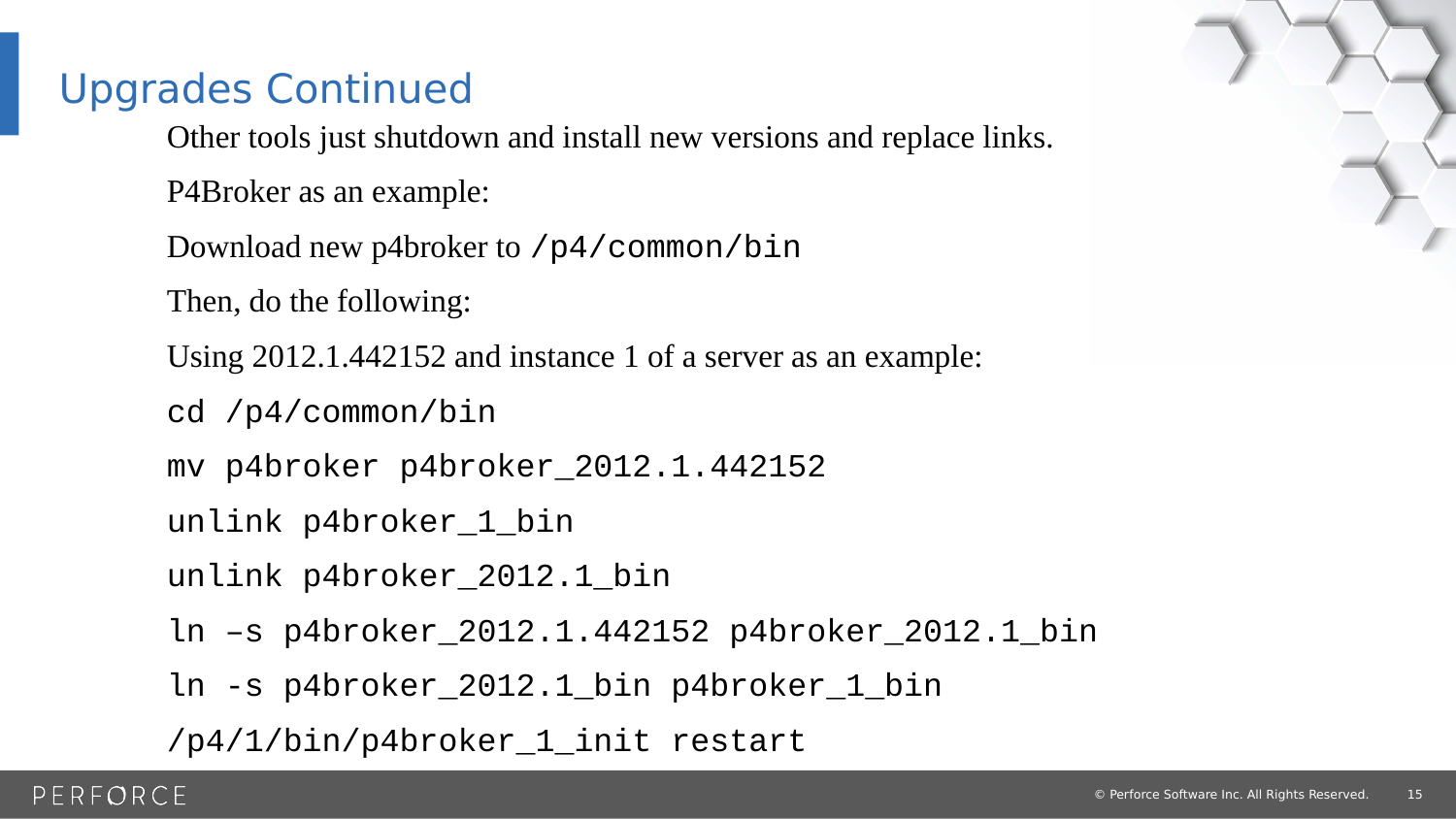

# Upgrades Continued
Other tools just shutdown and install new versions and replace links.
P4Broker as an example:
Download new p4broker to /p4/common/bin
Then, do the following:
Using 2012.1.442152 and instance 1 of a server as an example:
cd /p4/common/bin
mv p4broker p4broker_2012.1.442152
unlink p4broker_1_bin
unlink p4broker_2012.1_bin
ln –s p4broker_2012.1.442152 p4broker_2012.1_bin
ln -s p4broker_2012.1_bin p4broker_1_bin
/p4/1/bin/p4broker_1_init restart